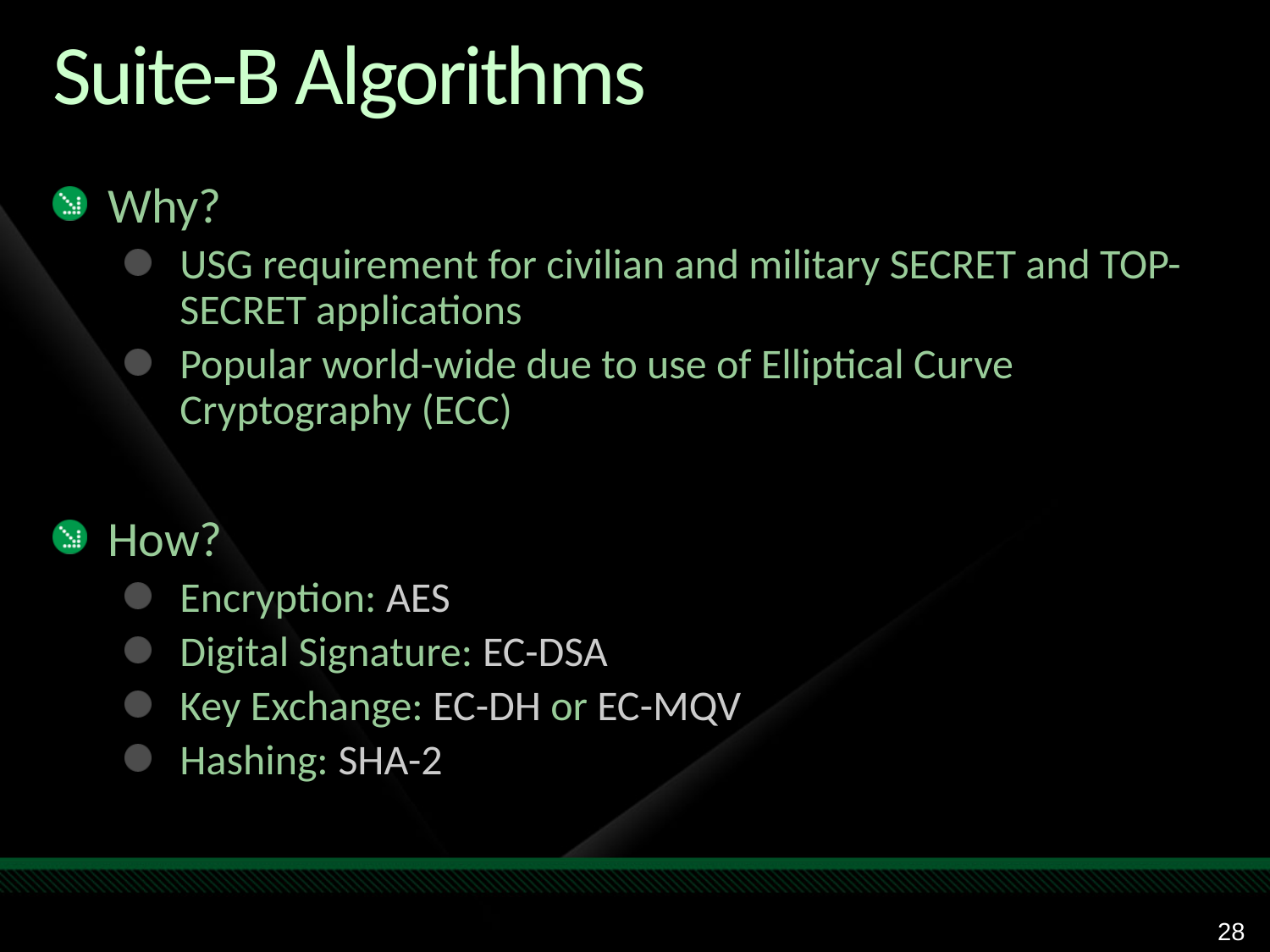

# Suite-B Algorithms
Why?
USG requirement for civilian and military SECRET and TOP-SECRET applications
Popular world-wide due to use of Elliptical Curve Cryptography (ECC)

How?
Encryption: AES
Digital Signature: EC-DSA
Key Exchange: EC-DH or EC-MQV
Hashing: SHA-2